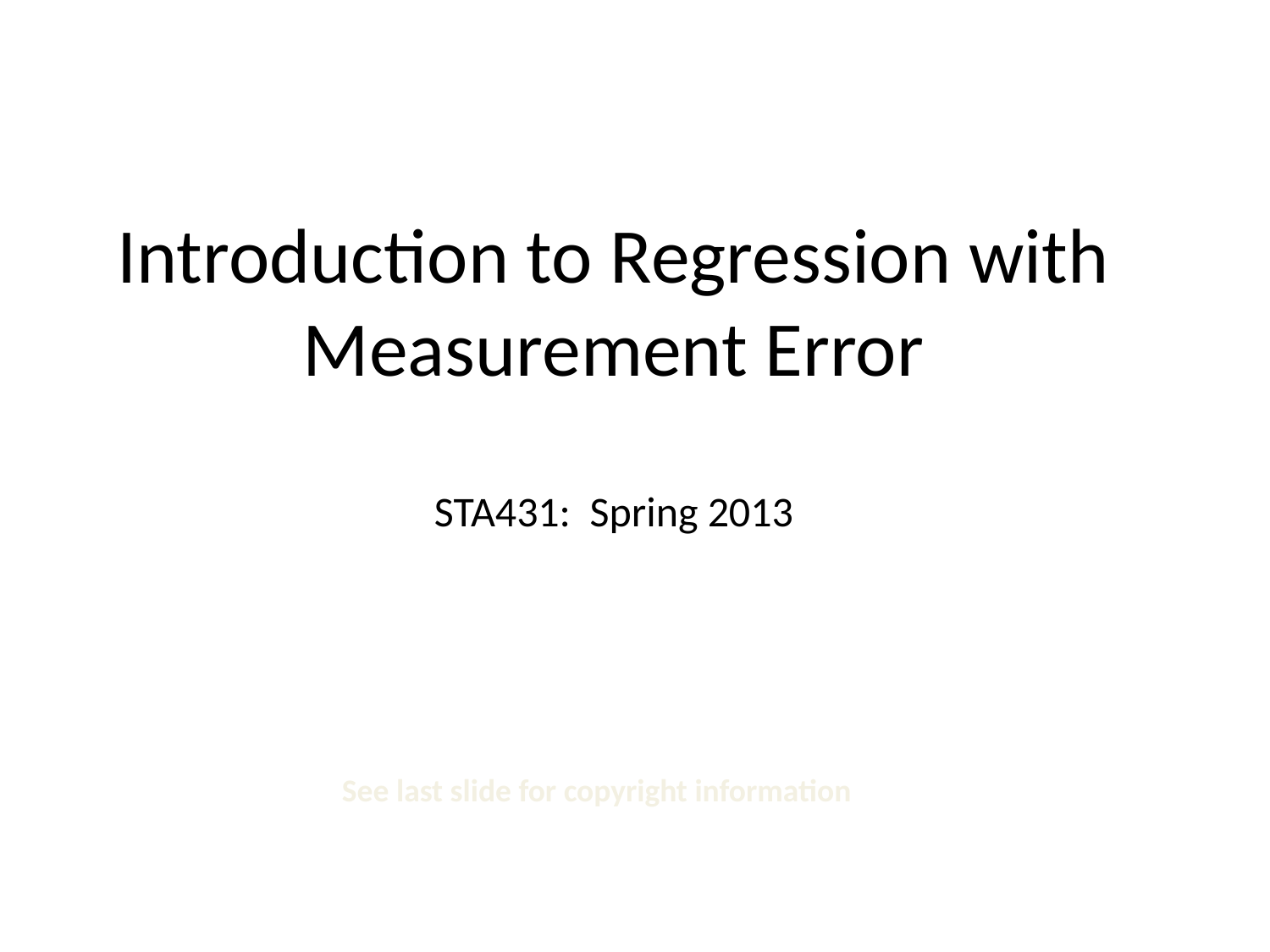

# Introduction to Regression with Measurement Error STA431:  Spring 2013
See last slide for copyright information